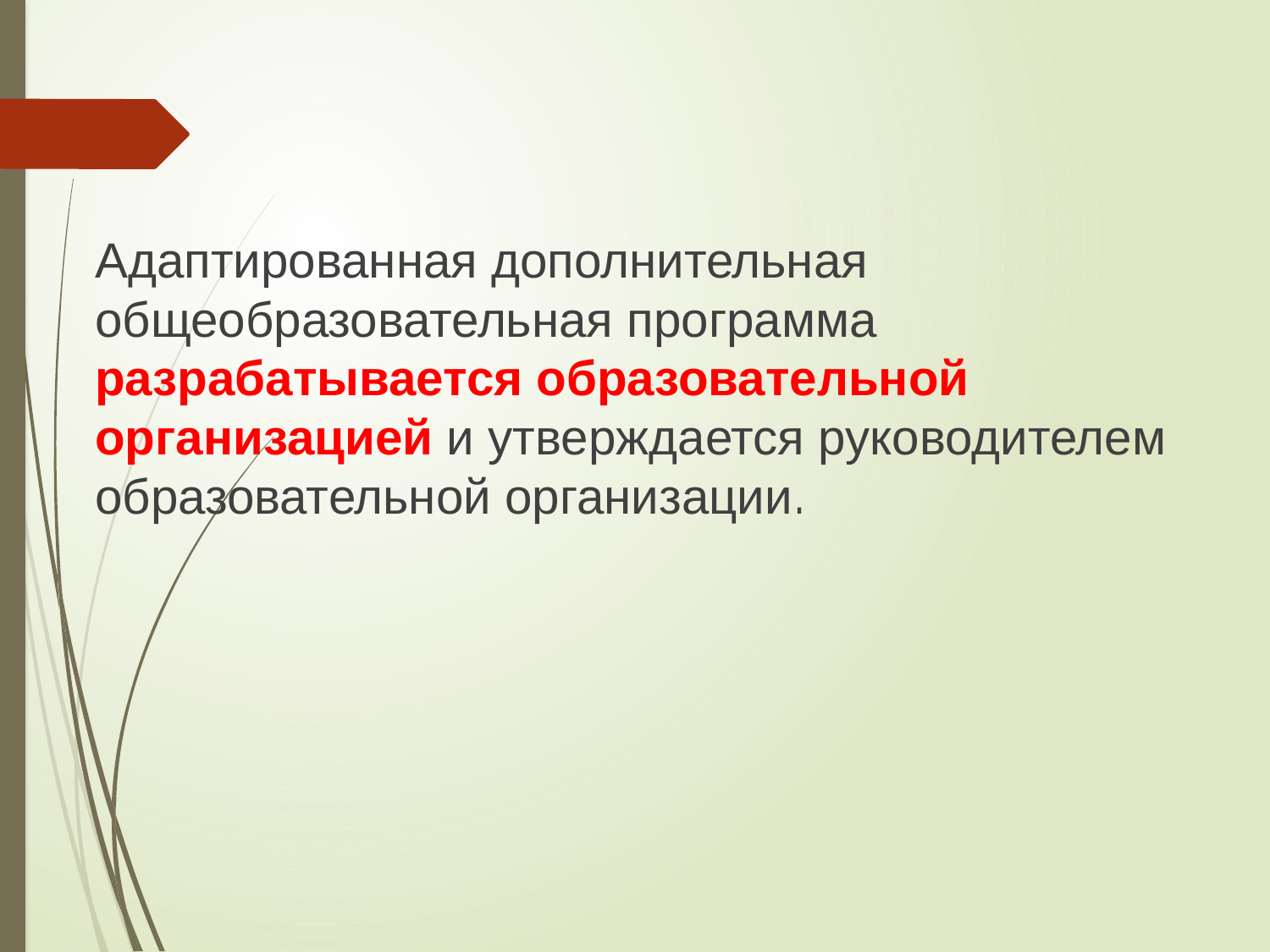

Адаптированная дополнительная общеобразовательная программа разрабатывается образовательной организацией и утверждается руководителем образовательной организации.